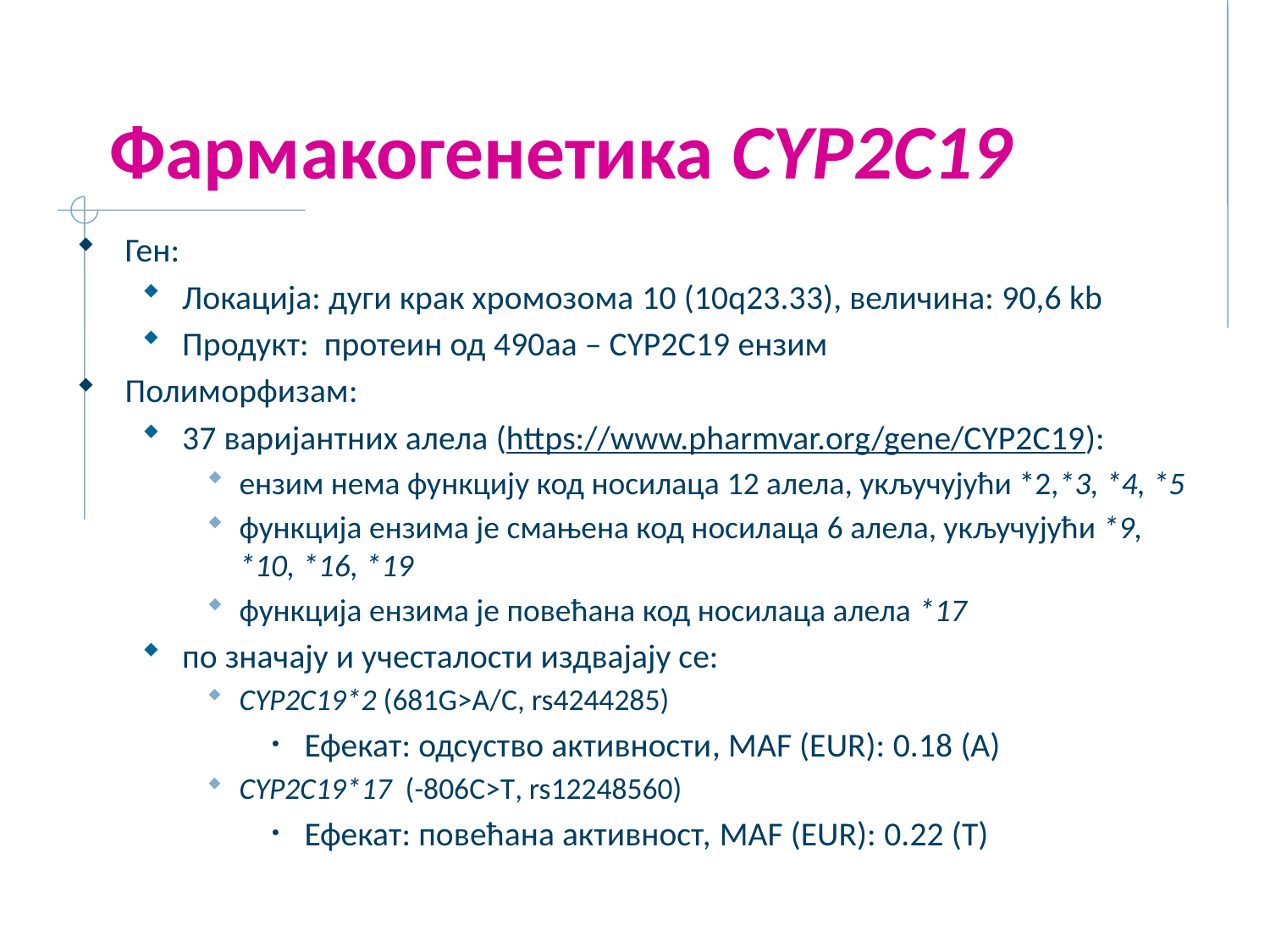

# Фармакогенетика CYP2C19
Ген:
Локација: дуги крак хромозома 10 (10q23.33), величина: 90,6 kb
Продукт:  протеин од 490аа – CYP2C19 ензим
Полиморфизам:
37 варијантних алела (https://www.pharmvar.org/gene/CYP2C19):
ензим нема функцију код носилаца 12 алела, укључујући *2,*3, *4, *5
функција ензима је смањена код носилаца 6 алела, укључујући *9, *10, *16, *19
функција ензима је повећана код носилаца алела *17
по значају и учесталости издвајају се:
CYP2C19*2 (681G>A/C, rs4244285)
Ефекат: одсуство активности, MAF (EUR): 0.18 (A)
CYP2C19*17  (-806C>T, rs12248560)
Ефекат: повећана активност, MAF (EUR): 0.22 (Т)